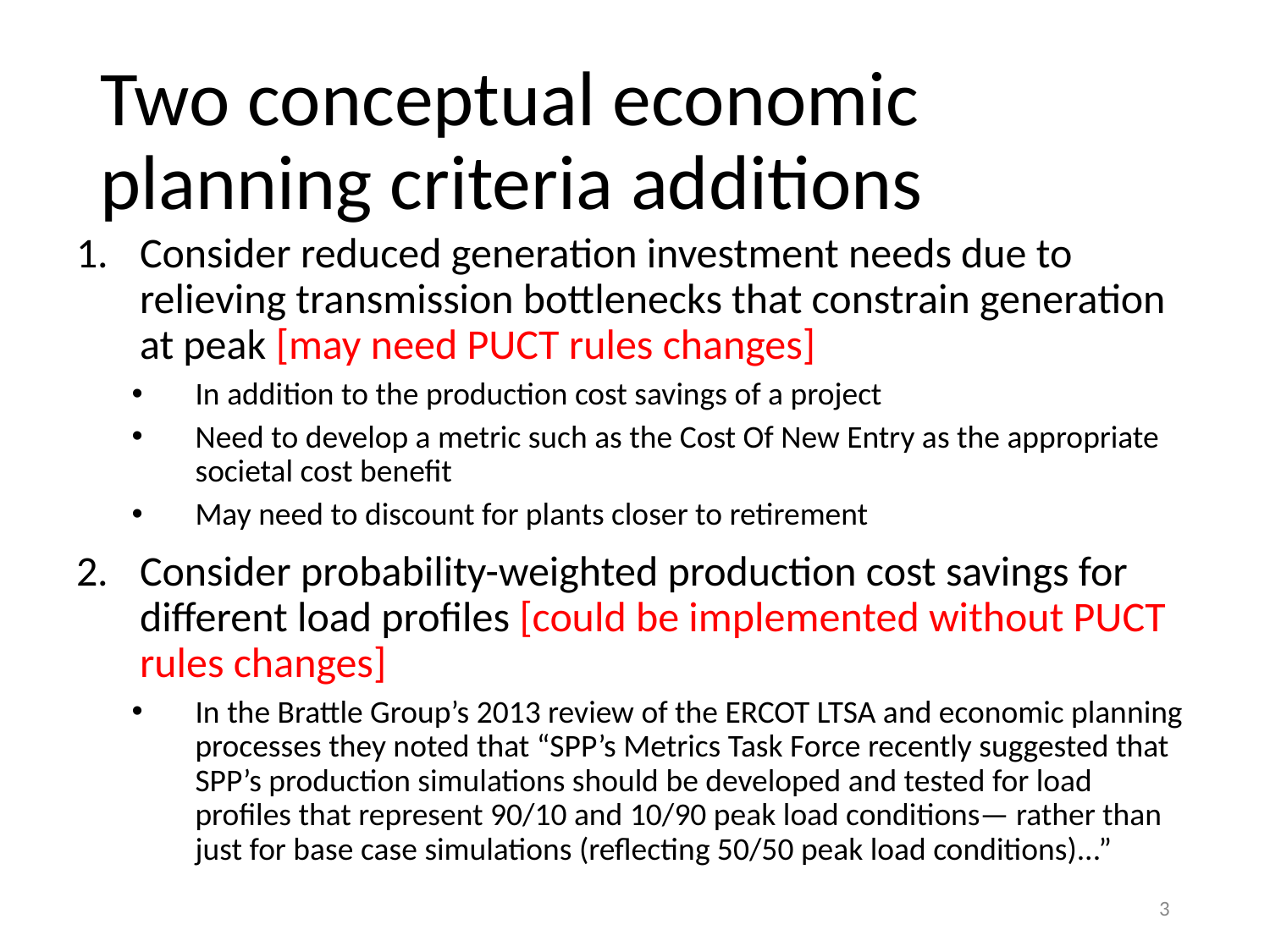

# Two conceptual economic planning criteria additions
Consider reduced generation investment needs due to relieving transmission bottlenecks that constrain generation at peak [may need PUCT rules changes]
In addition to the production cost savings of a project
Need to develop a metric such as the Cost Of New Entry as the appropriate societal cost benefit
May need to discount for plants closer to retirement
Consider probability-weighted production cost savings for different load profiles [could be implemented without PUCT rules changes]
In the Brattle Group’s 2013 review of the ERCOT LTSA and economic planning processes they noted that “SPP’s Metrics Task Force recently suggested that SPP’s production simulations should be developed and tested for load profiles that represent 90/10 and 10/90 peak load conditions— rather than just for base case simulations (reflecting 50/50 peak load conditions)...”
3